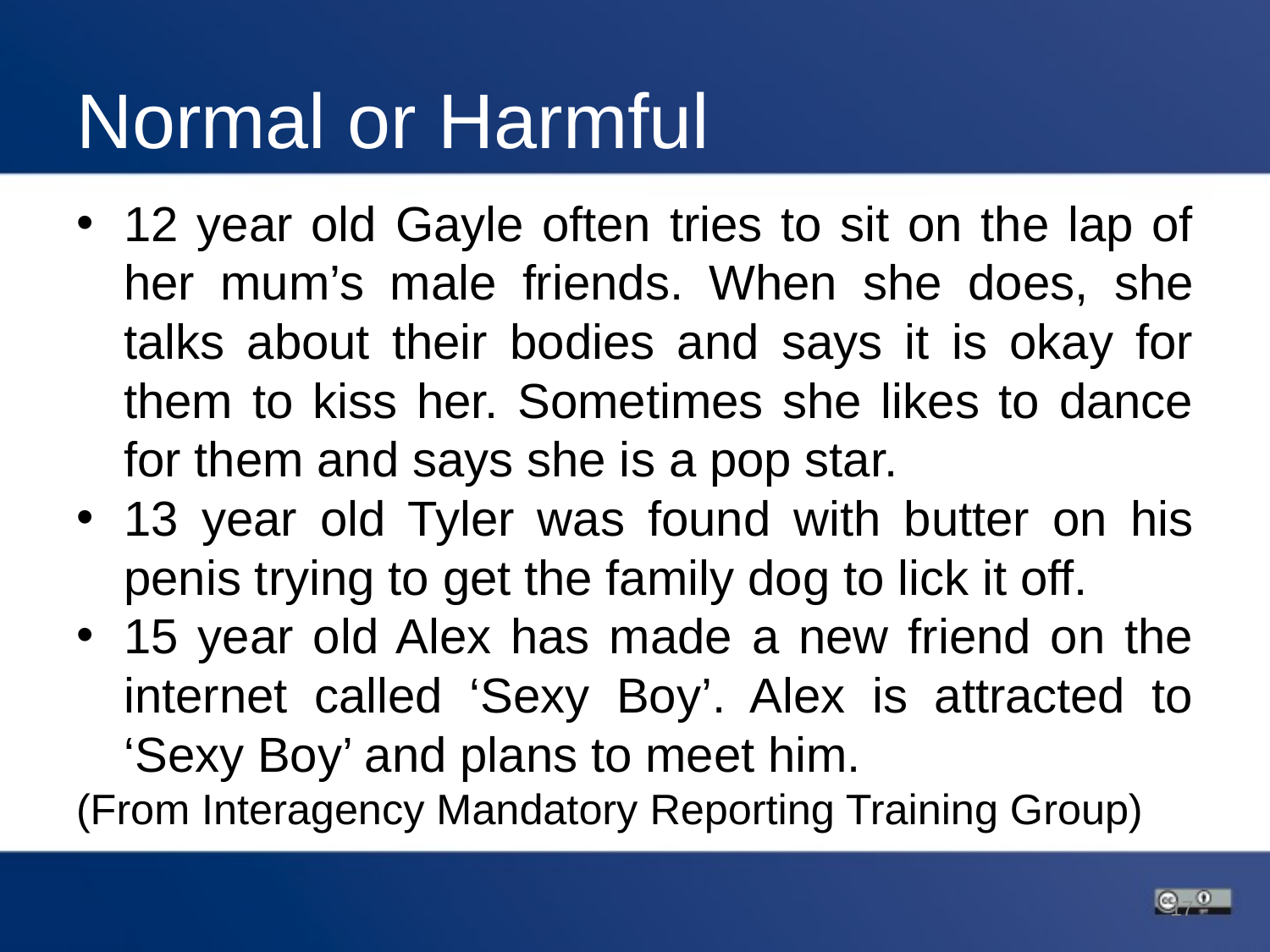

# Normal or Harmful
12 year old Gayle often tries to sit on the lap of her mum’s male friends. When she does, she talks about their bodies and says it is okay for them to kiss her. Sometimes she likes to dance for them and says she is a pop star.
13 year old Tyler was found with butter on his penis trying to get the family dog to lick it off.
15 year old Alex has made a new friend on the internet called ‘Sexy Boy’. Alex is attracted to ‘Sexy Boy’ and plans to meet him.
(From Interagency Mandatory Reporting Training Group)
17